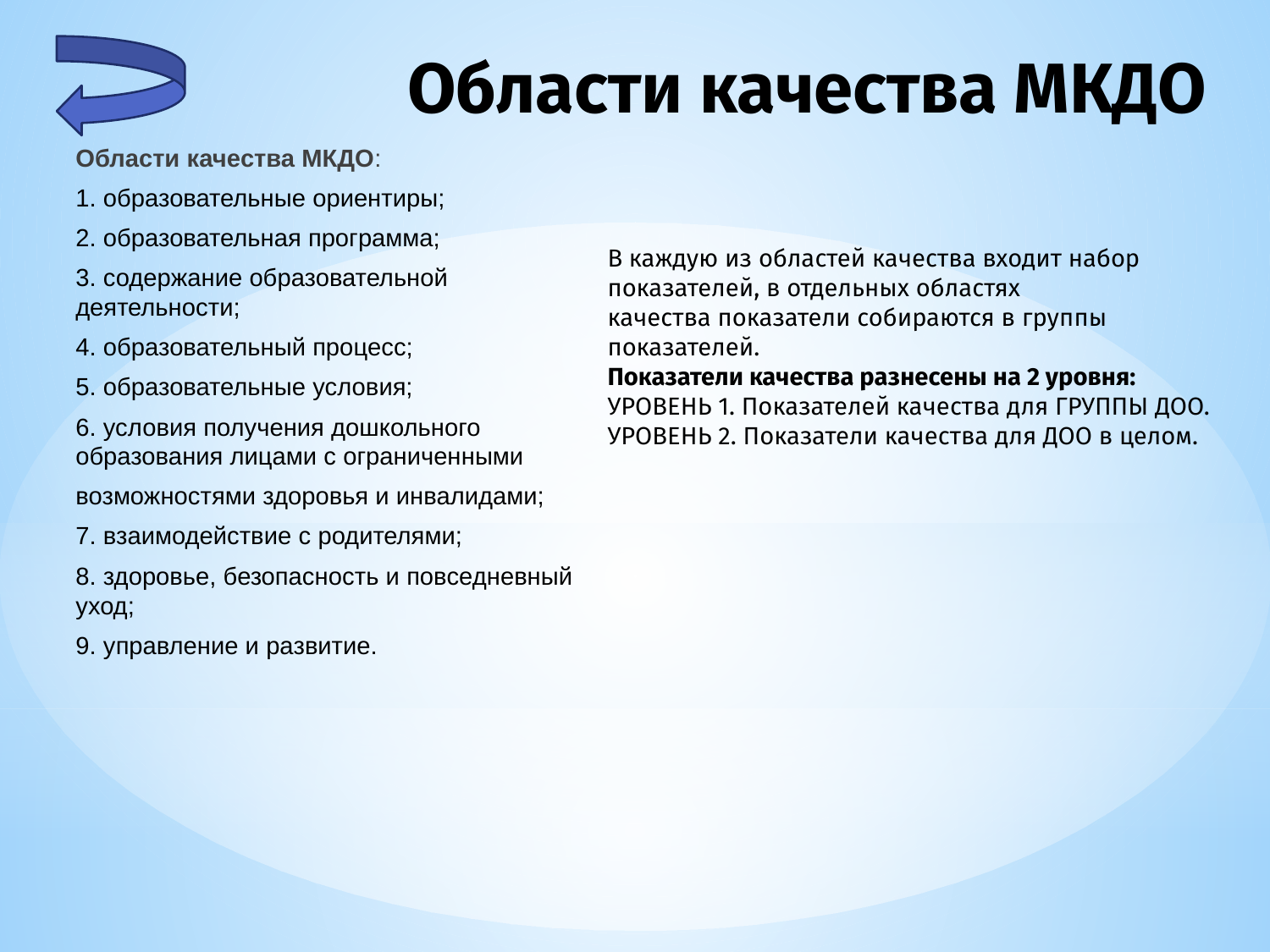

# Области качества МКДО
Области качества МКДО:
1. образовательные ориентиры;
2. образовательная программа;
3. содержание образовательной деятельности;
4. образовательный процесс;
5. образовательные условия;
6. условия получения дошкольного образования лицами с ограниченными
возможностями здоровья и инвалидами;
7. взаимодействие с родителями;
8. здоровье, безопасность и повседневный уход;
9. управление и развитие.

В каждую из областей качества входит набор показателей, в отдельных областях
качества показатели собираются в группы показателей.
Показатели качества разнесены на 2 уровня:
УРОВЕНЬ 1. Показателей качества для ГРУППЫ ДОО.
УРОВЕНЬ 2. Показатели качества для ДОО в целом.